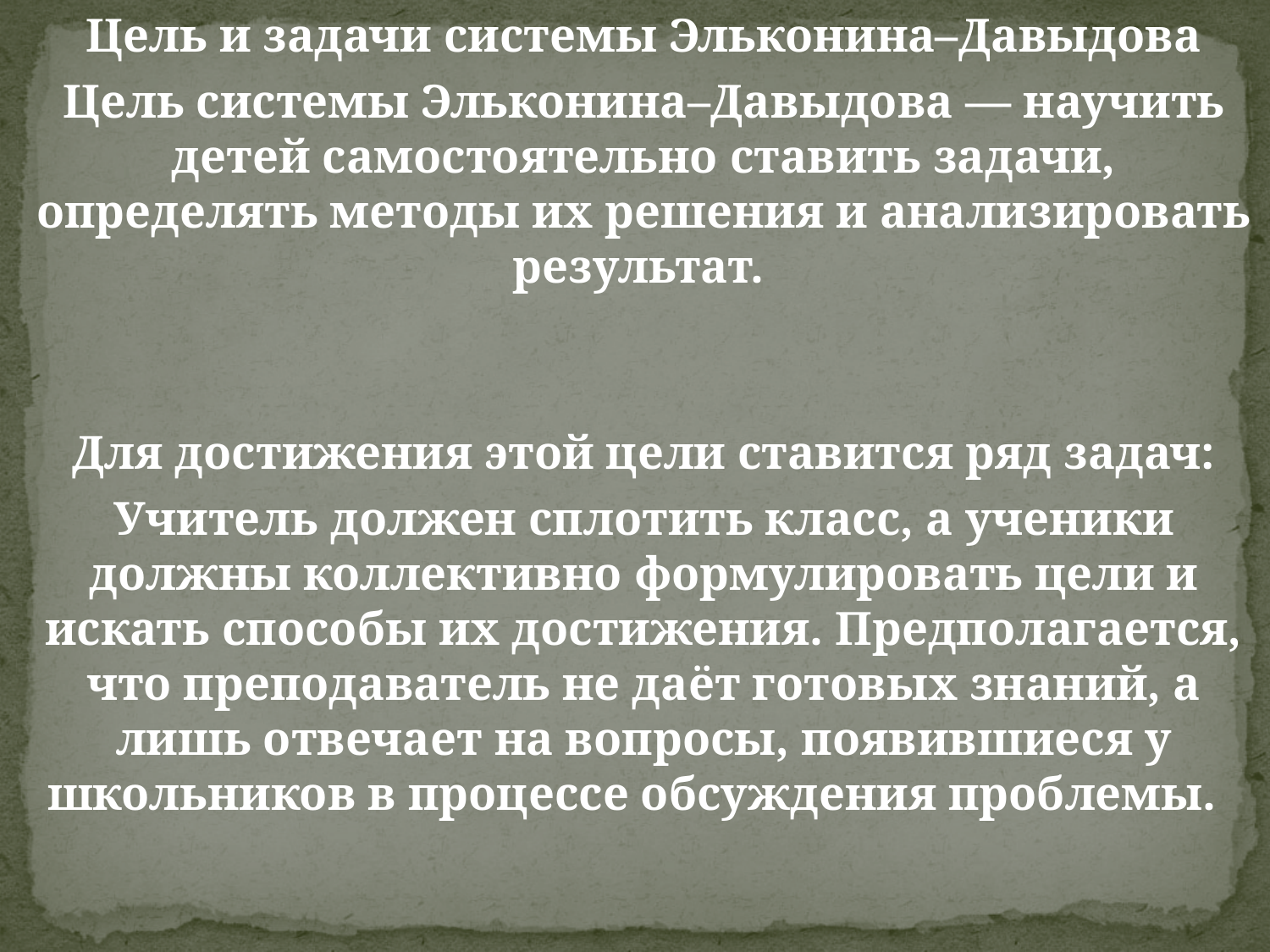

Цель и задачи системы Эльконина–Давыдова
Цель системы Эльконина–Давыдова — научить детей самостоятельно ставить задачи, определять методы их решения и анализировать результат.

Для достижения этой цели ставится ряд задач:
Учитель должен сплотить класс, а ученики должны коллективно формулировать цели и искать способы их достижения. Предполагается, что преподаватель не даёт готовых знаний, а лишь отвечает на вопросы, появившиеся у школьников в процессе обсуждения проблемы.